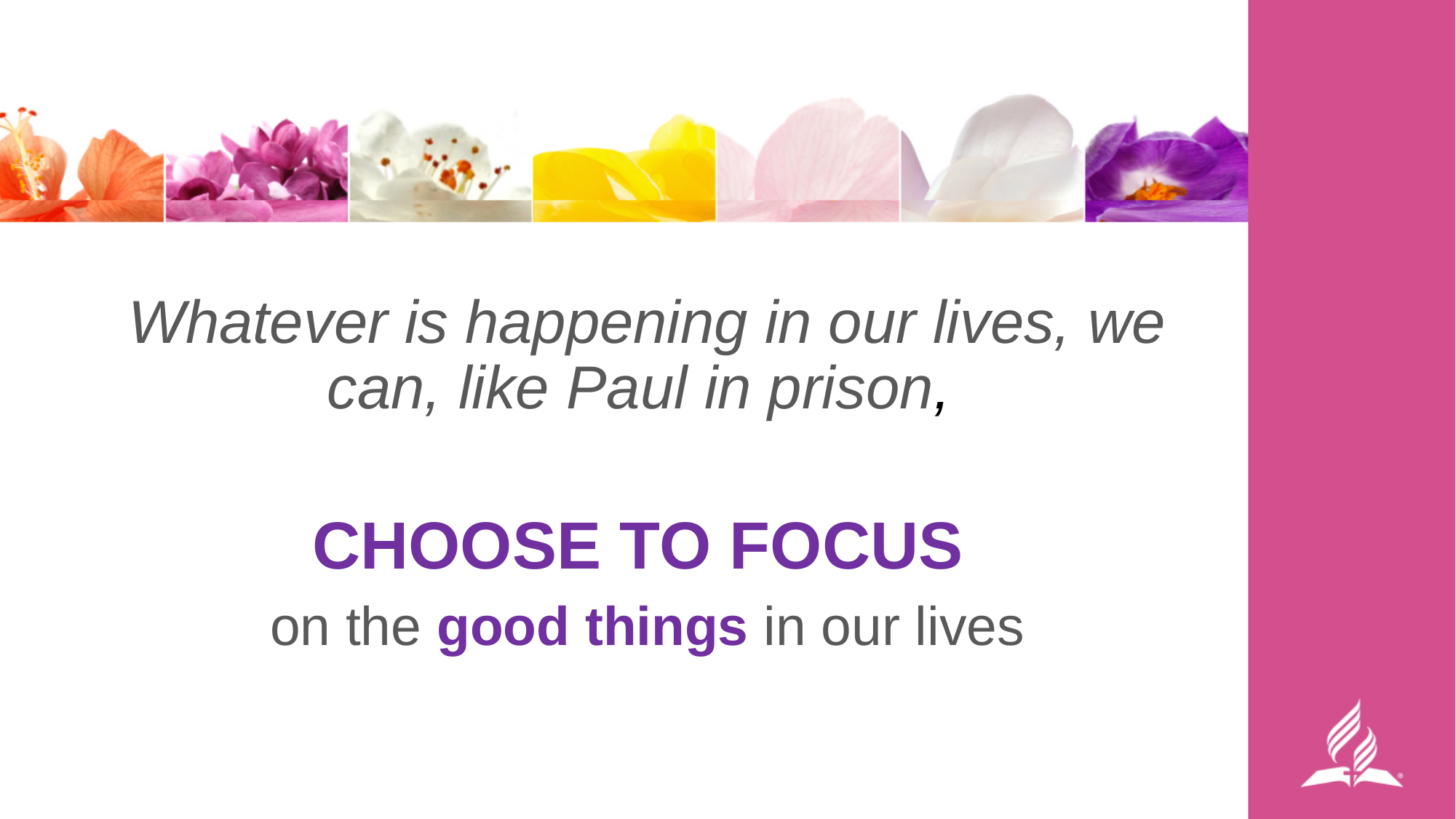

Whatever is happening in our lives, we can, like Paul in prison,

CHOOSE TO FOCUS
on the good things in our lives